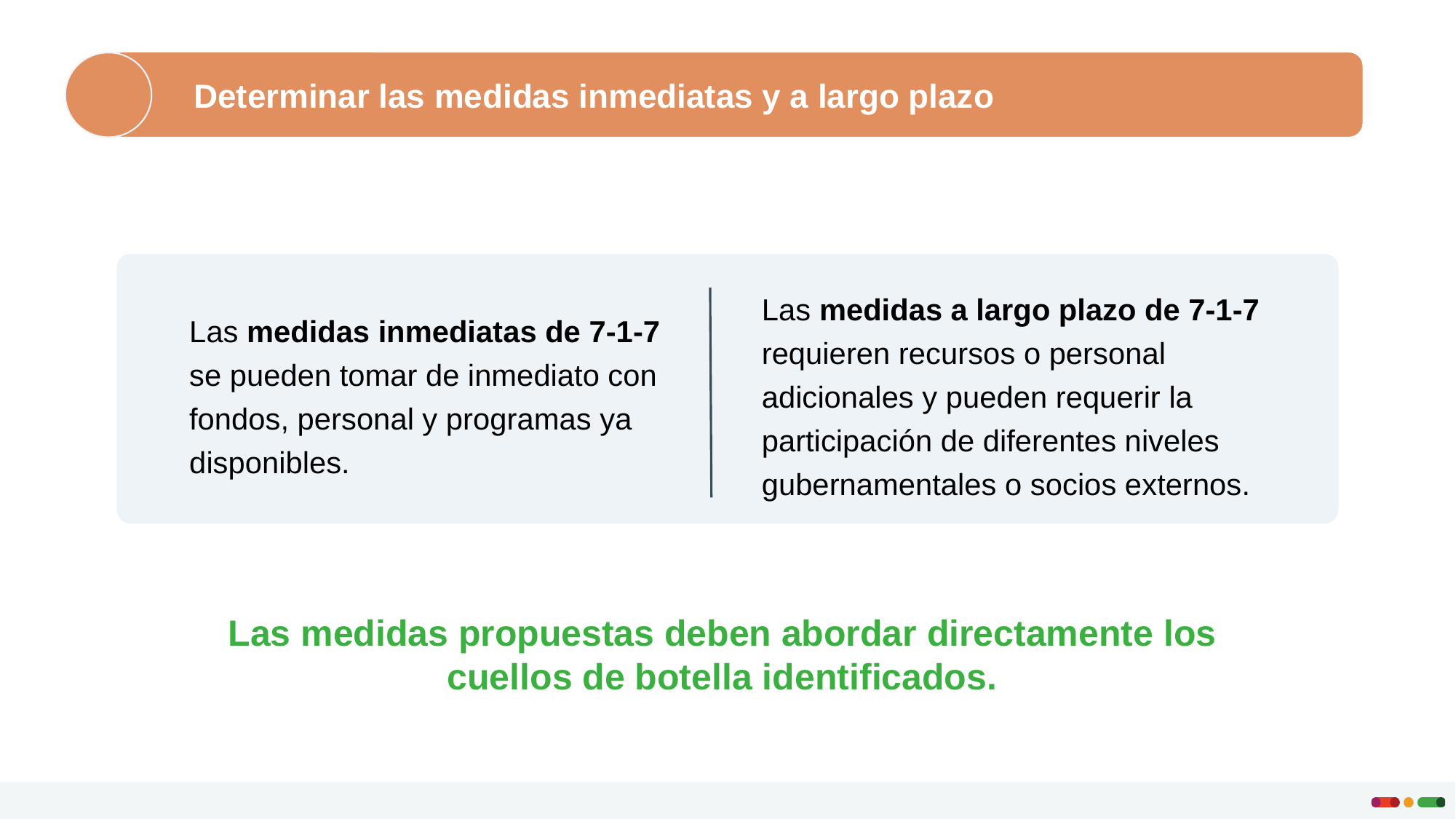

Determinar las medidas inmediatas y a largo plazo

Las medidas inmediatas de 7-1-7 se pueden tomar de inmediato con fondos, personal y programas ya disponibles.
Las medidas a largo plazo de 7-1-7 requieren recursos o personal adicionales y pueden requerir la participación de diferentes niveles gubernamentales o socios externos.
Las medidas propuestas deben abordar directamente los
cuellos de botella identificados.